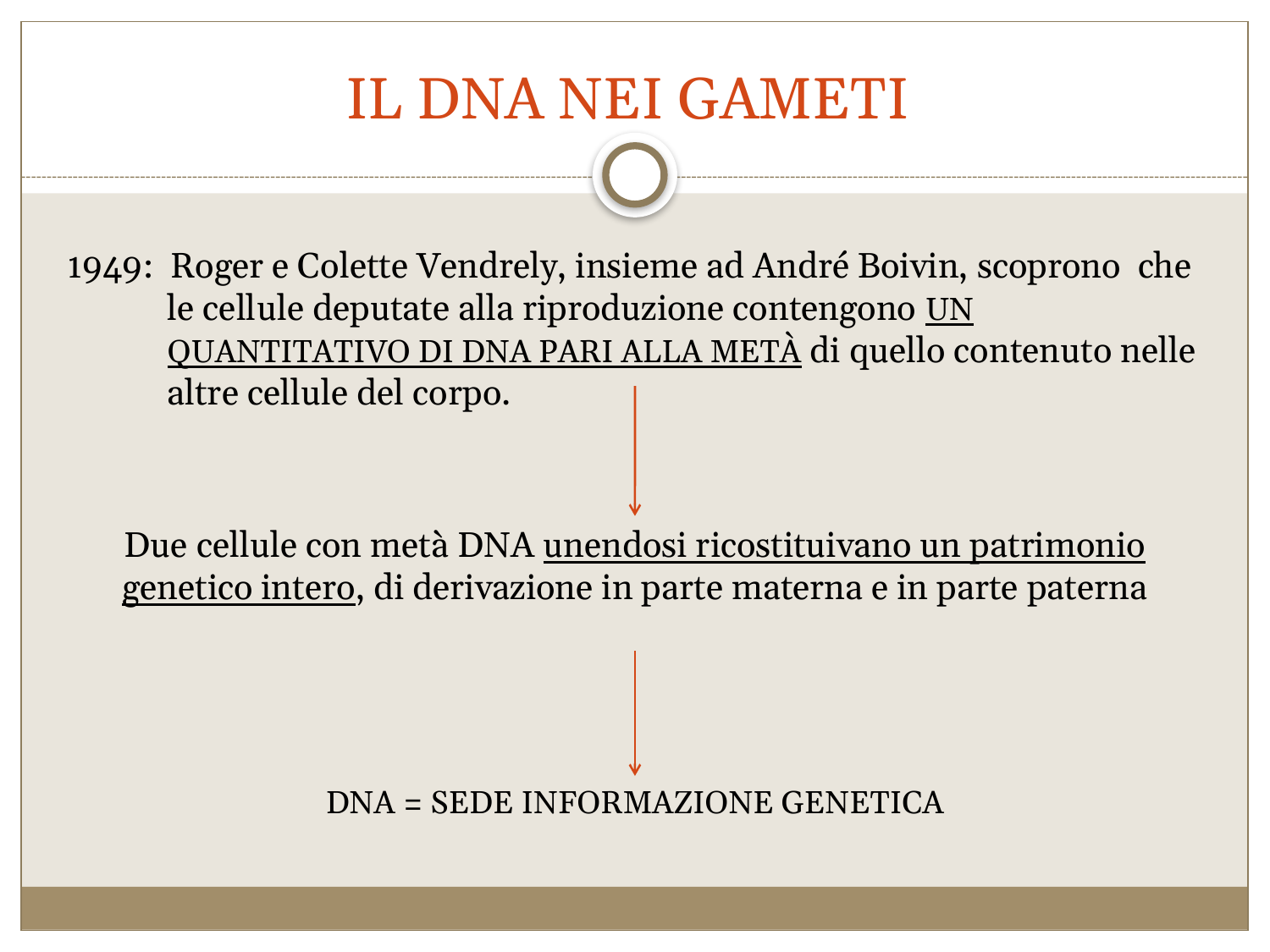

# IL DNA NEI GAMETI
1949:  Roger e Colette Vendrely, insieme ad André Boivin, scoprono  che le cellule deputate alla riproduzione contengono UN QUANTITATIVO DI DNA PARI ALLA METÀ di quello contenuto nelle altre cellule del corpo.

Due cellule con metà DNA unendosi ricostituivano un patrimonio genetico intero, di derivazione in parte materna e in parte paterna

DNA = SEDE INFORMAZIONE GENETICA